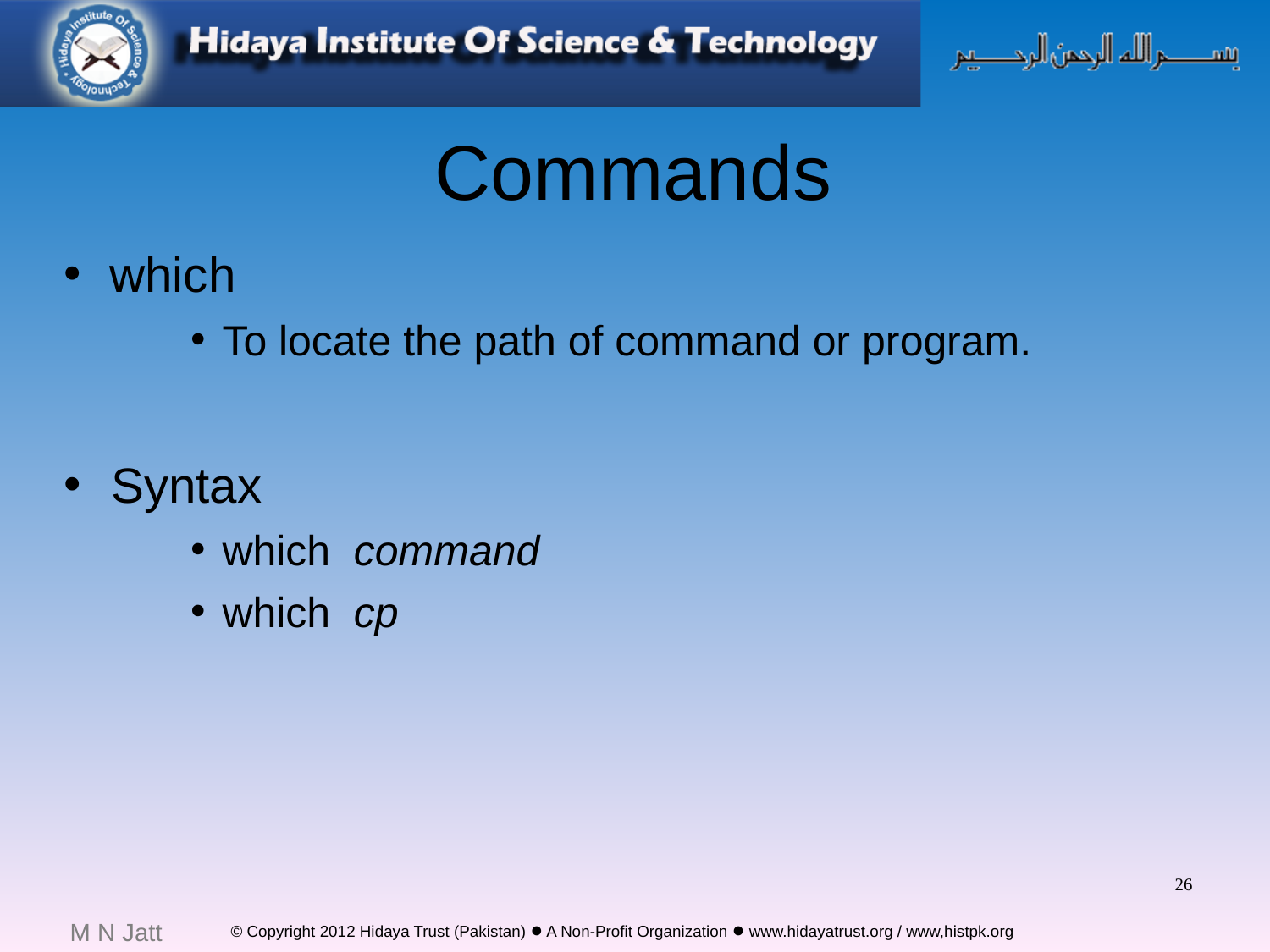

# Commands
which
To locate the path of command or program.

Syntax
which  command
which  cp

26